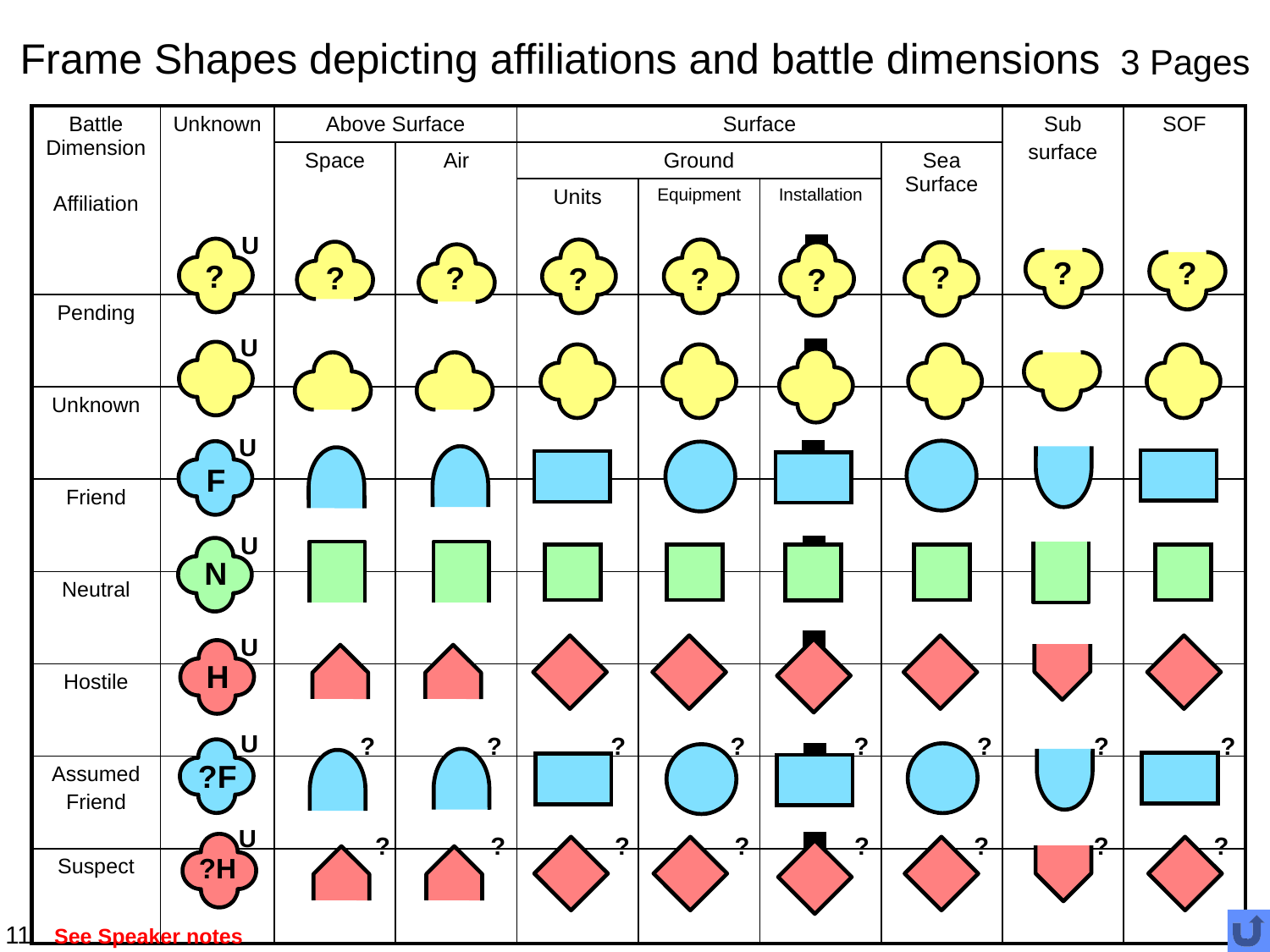

# Frame Shapes depicting affiliations and battle dimensions
3 Pages
| Battle Dimension Affiliation | Unknown | Above Surface |  | Surface |  |  |  | Sub surface | SOF |
| --- | --- | --- | --- | --- | --- | --- | --- | --- | --- |
|  |  | Space | Air | Ground |  |  | Sea Surface |  |  |
|  |  |  |  | Units | Equipment | Installation |  |  |  |
| Pending |  |  |  |  |  |  |  |  |  |
| Unknown |  |  |  |  |  |  |  |  |  |
| Friend |  |  |  |  |  |  |  |  |  |
| Neutral |  |  |  |  |  |  |  |  |  |
| Hostile |  |  |  |  |  |  |  |  |  |
| Assumed Friend |  |  |  |  |  |  |  |  |  |
| Suspect |  |  |  |  |  |  |  |  |  |
U

?

?

?

?

?

?

?

?

?
U

U

F

U

N

U

H

U

?F
?

?

?

?

?

?

?

?

U

?H
?

?

?

?

?

?

?

?

11

See Speaker notes